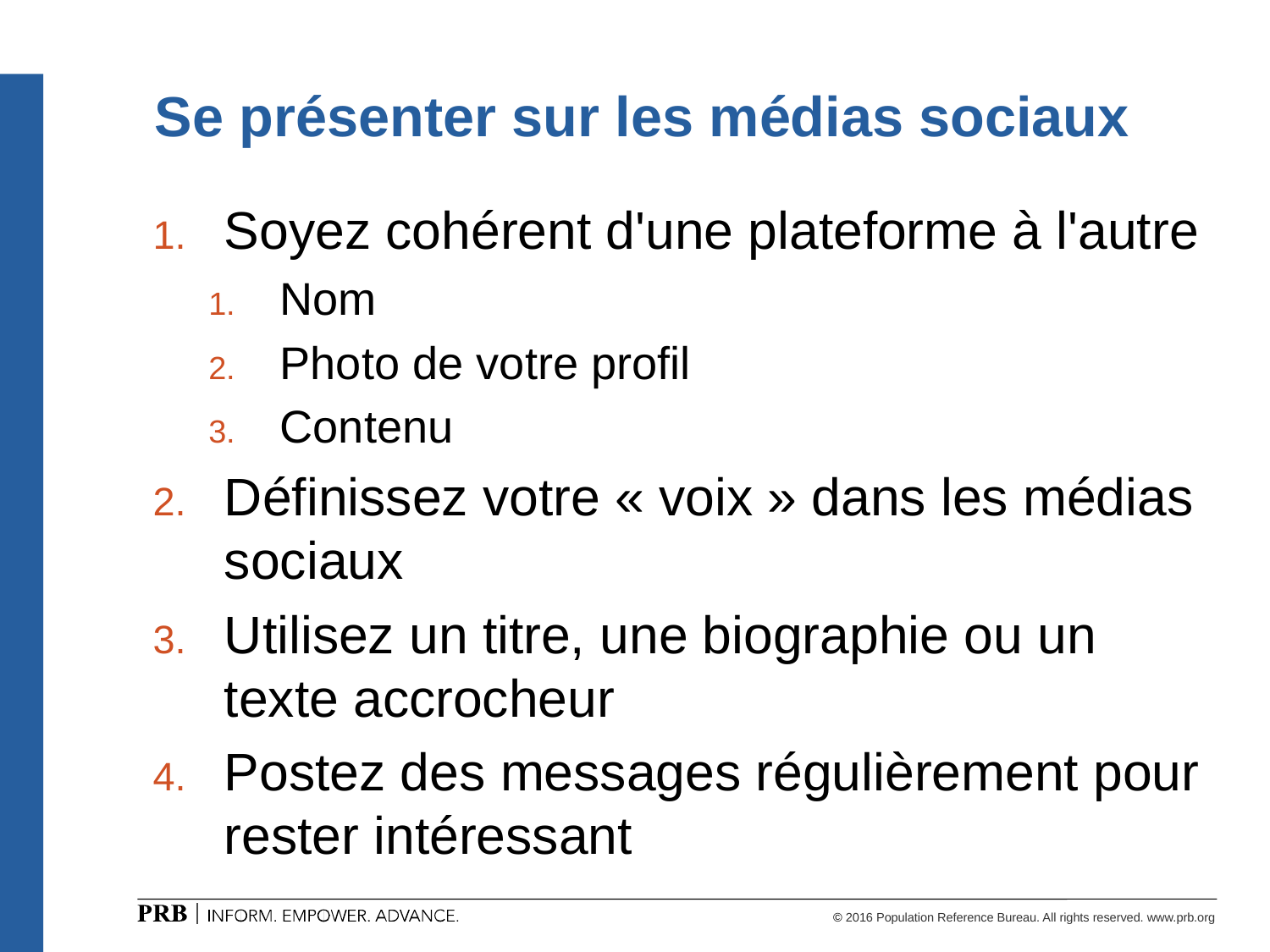

# Se présenter sur les médias sociaux
Soyez cohérent d'une plateforme à l'autre
Nom
Photo de votre profil
Contenu
Définissez votre « voix » dans les médias sociaux
Utilisez un titre, une biographie ou un texte accrocheur
Postez des messages régulièrement pour rester intéressant